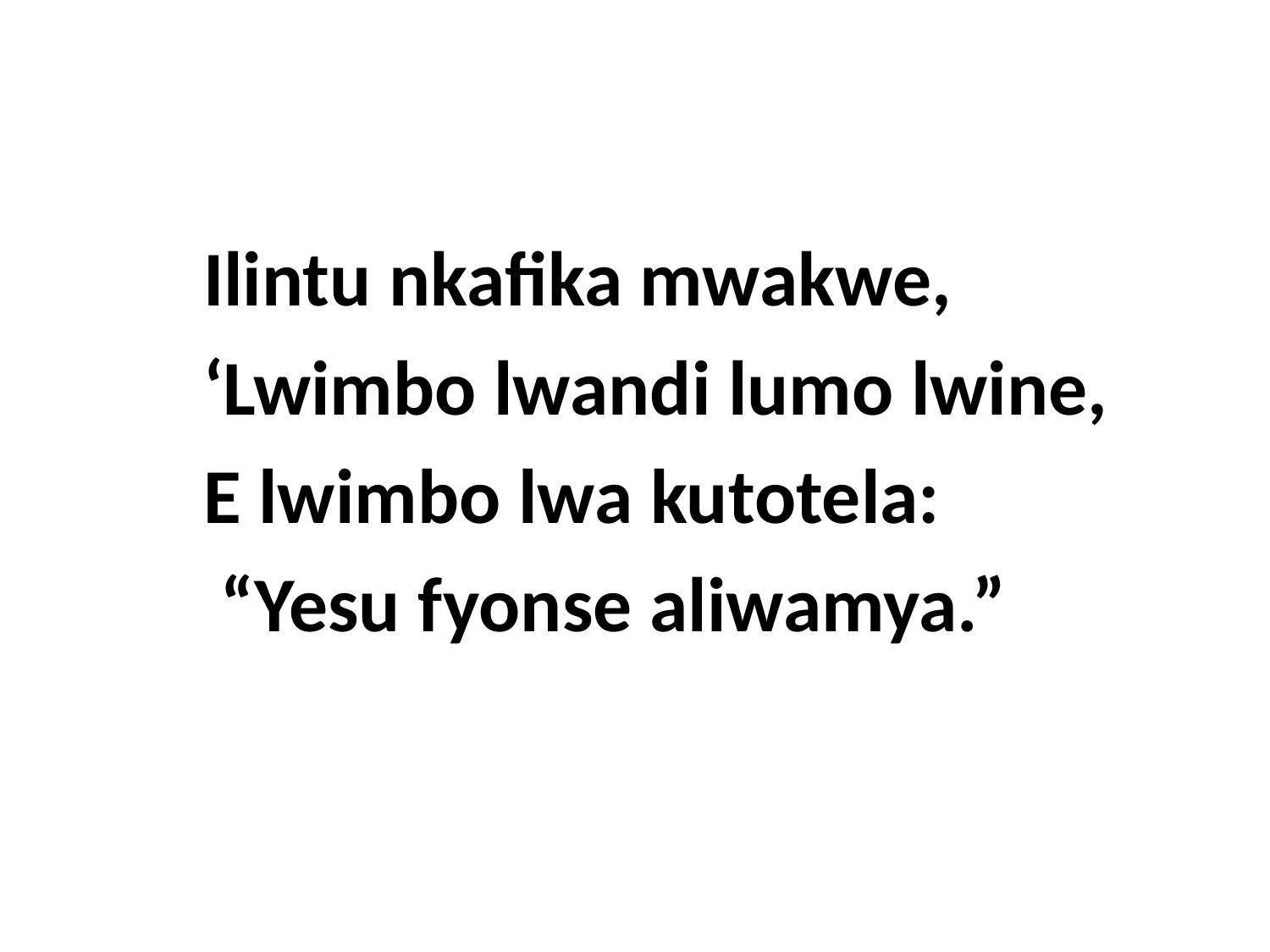

Ilintu nkafika mwakwe,
	‘Lwimbo lwandi lumo lwine,
	E lwimbo lwa kutotela:
	 “Yesu fyonse aliwamya.”